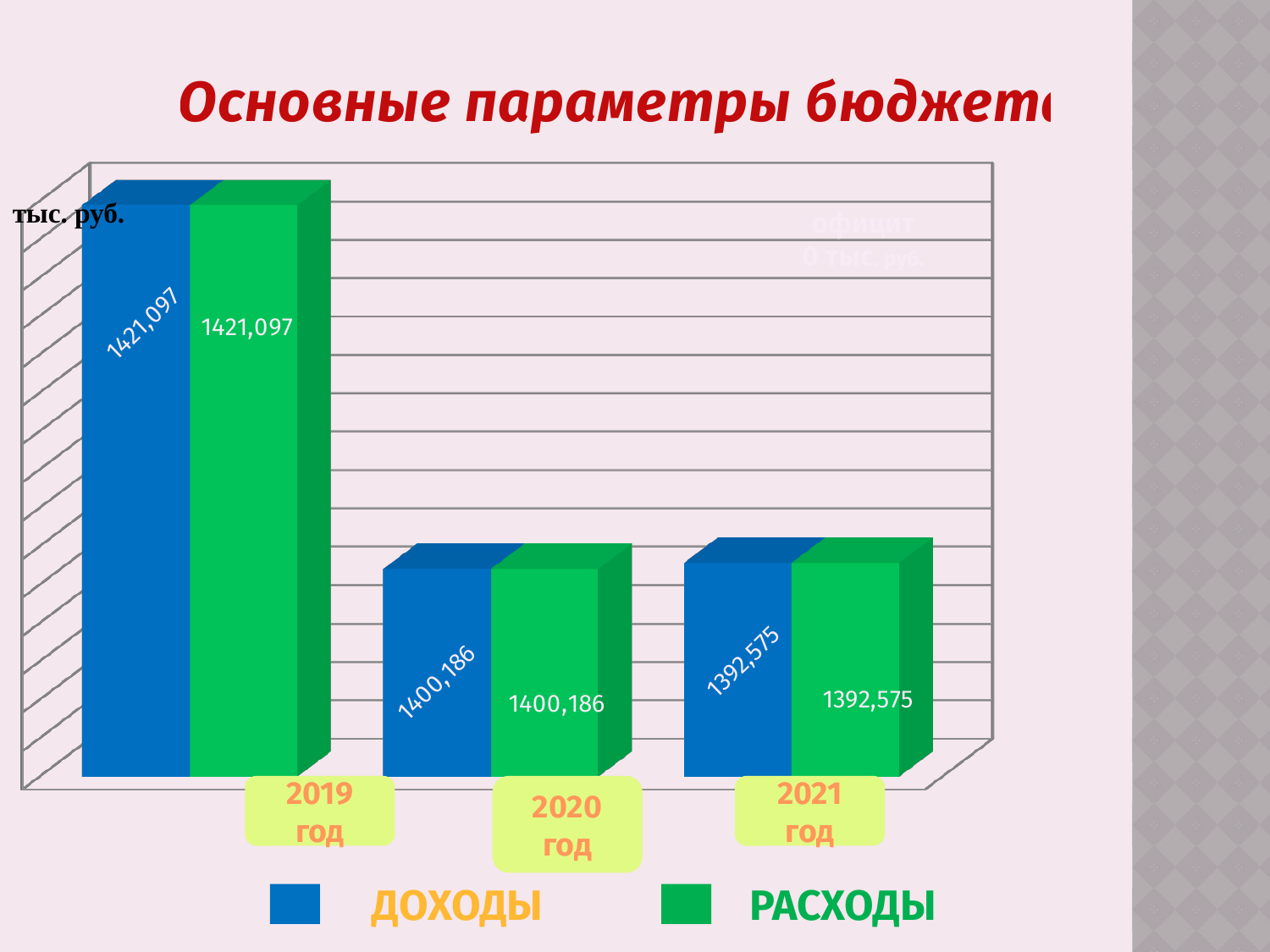

Основные параметры бюджета

[unsupported chart]

тыс. руб.
официт
0 тыс. руб.
2019 год
2020 год
2021 год
Доходы
расходы